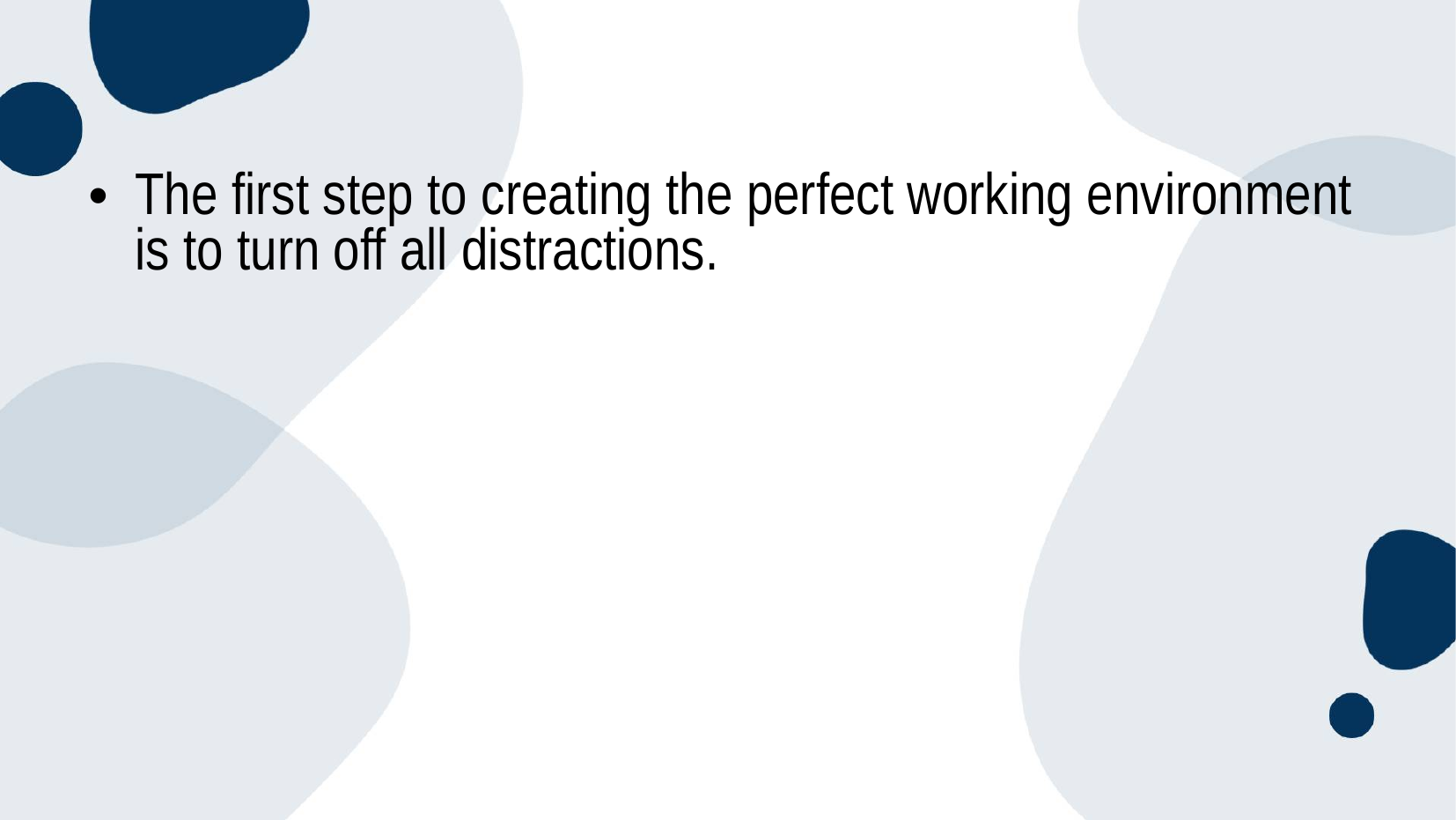

The first step to creating the perfect working environment is to turn off all distractions.